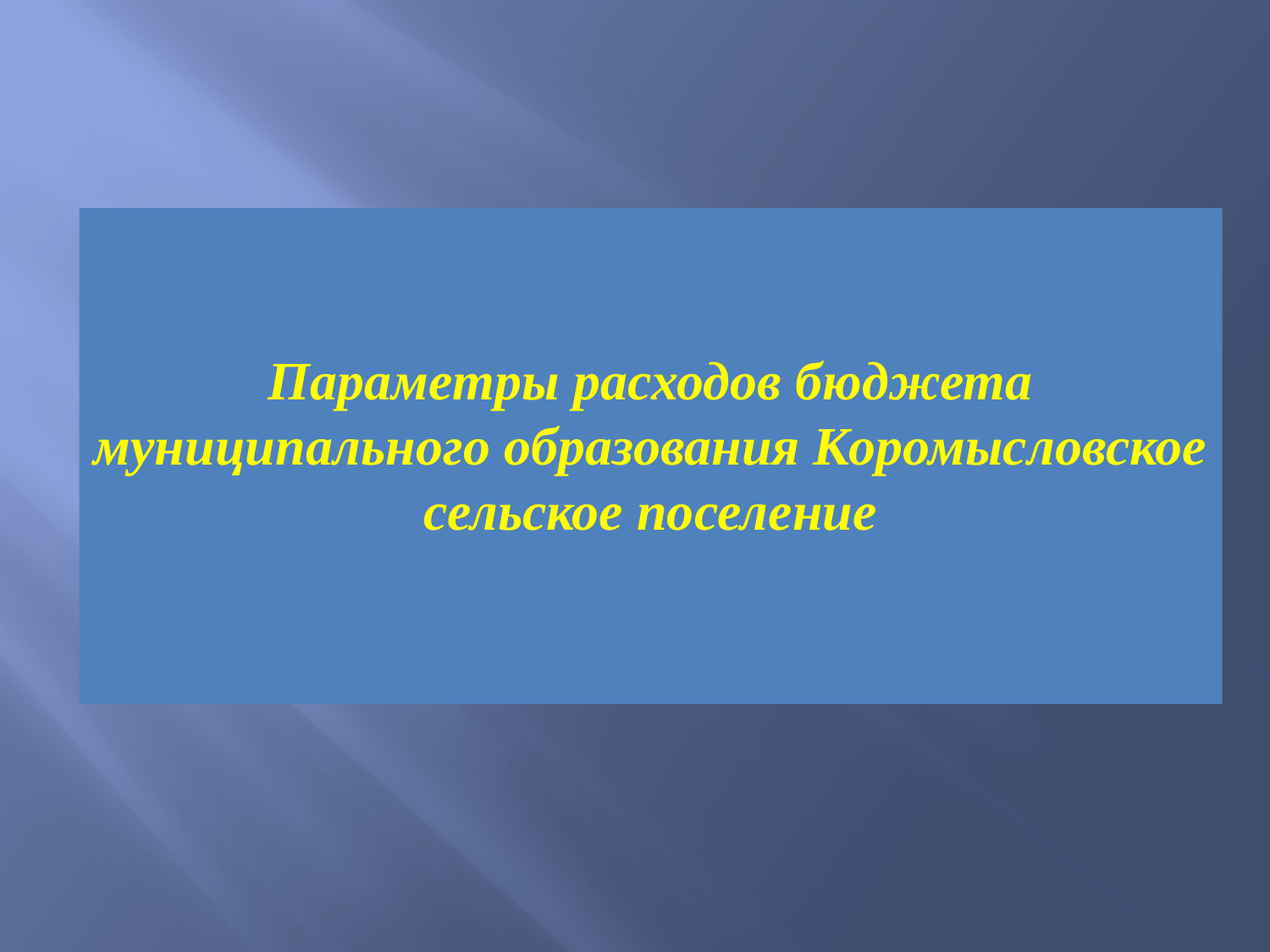

# Параметры расходов бюджета муниципального образования Коромысловское сельское поселение